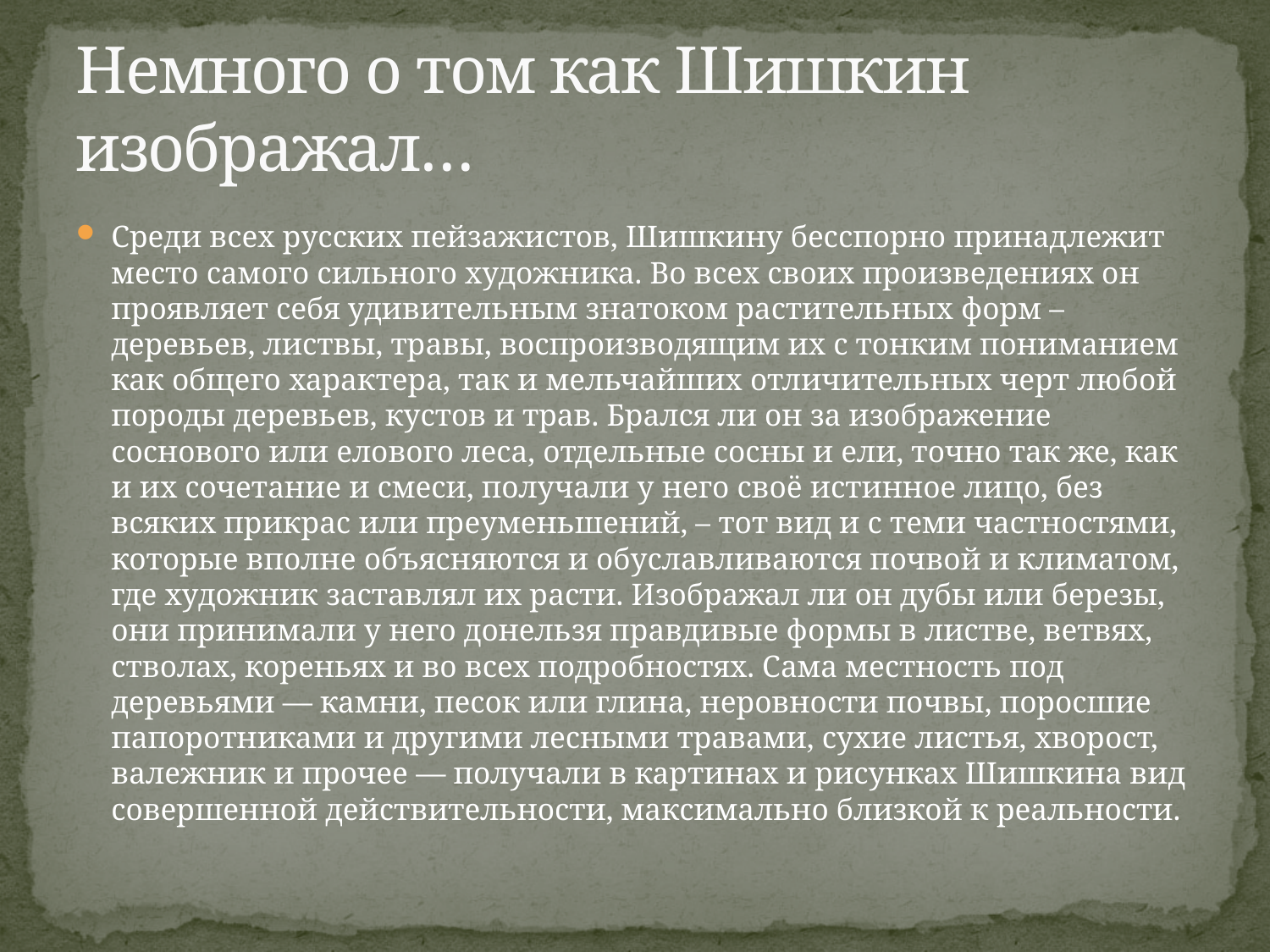

# Немного о том как Шишкин изображал…
Среди всех русских пейзажистов, Шишкину бесспорно принадлежит место самого сильного художника. Во всех своих произведениях он проявляет себя удивительным знатоком растительных форм – деревьев, листвы, травы, воспроизводящим их с тонким пониманием как общего характера, так и мельчайших отличительных черт любой породы деревьев, кустов и трав. Брался ли он за изображение соснового или елового леса, отдельные сосны и ели, точно так же, как и их сочетание и смеси, получали у него своё истинное лицо, без всяких прикрас или преуменьшений, – тот вид и с теми частностями, которые вполне объясняются и обуславливаются почвой и климатом, где художник заставлял их расти. Изображал ли он дубы или березы, они принимали у него донельзя правдивые формы в листве, ветвях, стволах, кореньях и во всех подробностях. Сама местность под деревьями — камни, песок или глина, неровности почвы, поросшие папоротниками и другими лесными травами, сухие листья, хворост, валежник и прочее — получали в картинах и рисунках Шишкина вид совершенной действительности, максимально близкой к реальности.